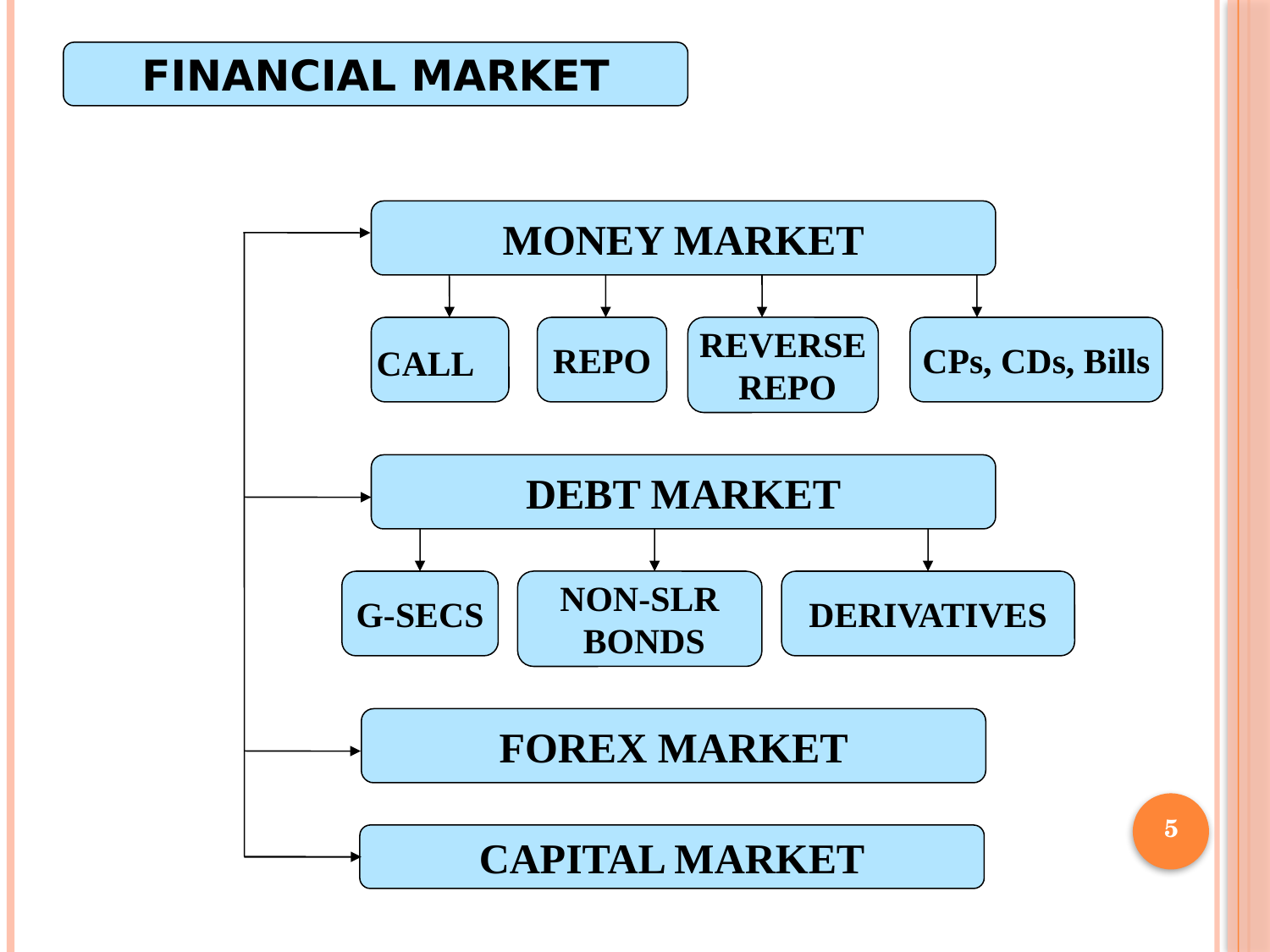

FINANCIAL MARKET
MONEY MARKET

CALL
REPO
REVERSE
 REPO
CPs, CDs, Bills
DEBT MARKET

G-SECS
NON-SLR
 BONDS
DERIVATIVES
FOREX MARKET

5
CAPITAL MARKET